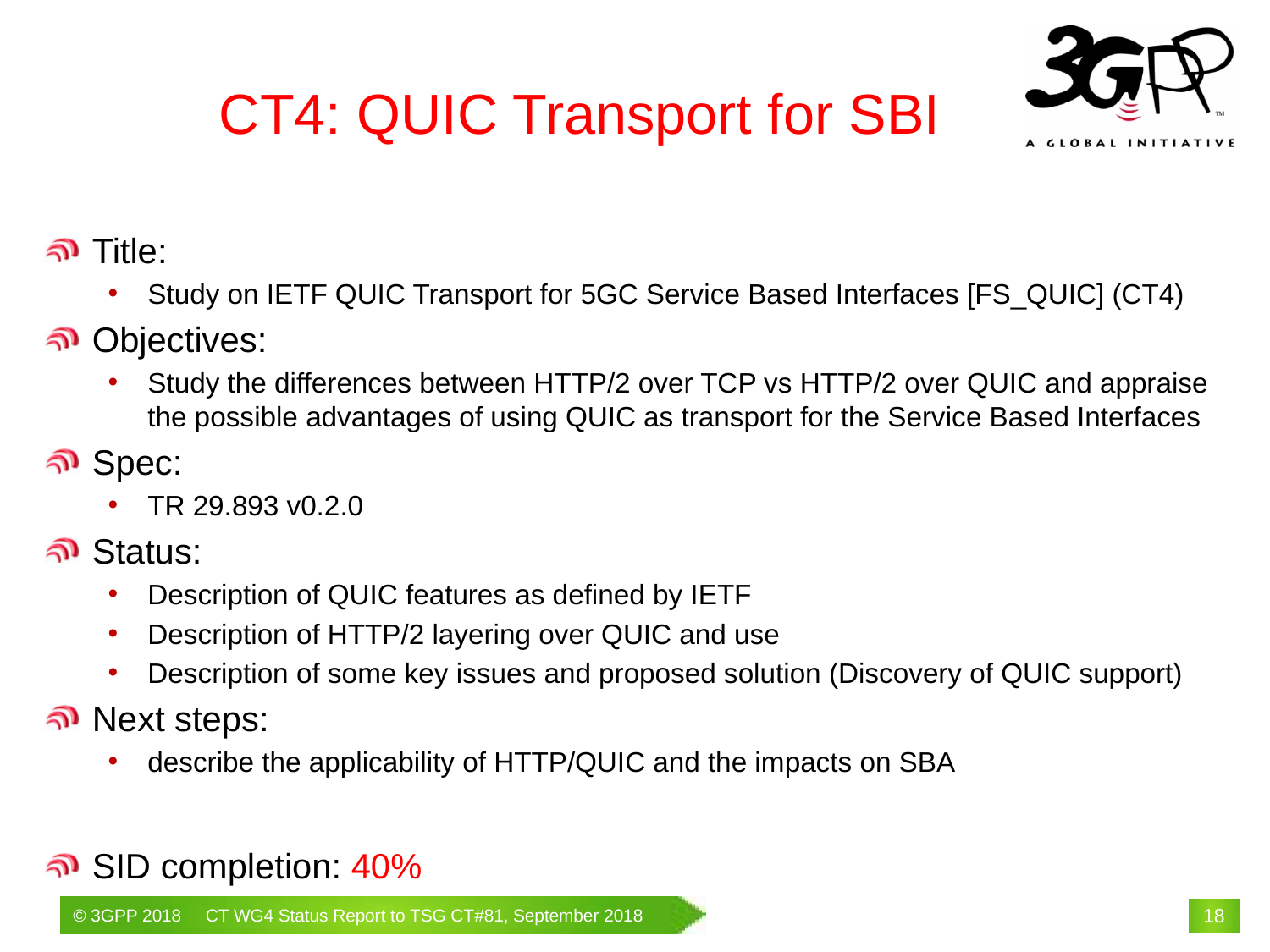

# CT4: QUIC Transport for SBI
Title:
Study on IETF QUIC Transport for 5GC Service Based Interfaces [FS_QUIC] (CT4)
Objectives:
Study the differences between HTTP/2 over TCP vs HTTP/2 over QUIC and appraise the possible advantages of using QUIC as transport for the Service Based Interfaces
Spec:
TR 29.893 v0.2.0
Status:
Description of QUIC features as defined by IETF
Description of HTTP/2 layering over QUIC and use
Description of some key issues and proposed solution (Discovery of QUIC support)
Next steps:
describe the applicability of HTTP/QUIC and the impacts on SBA

SID completion: 40%